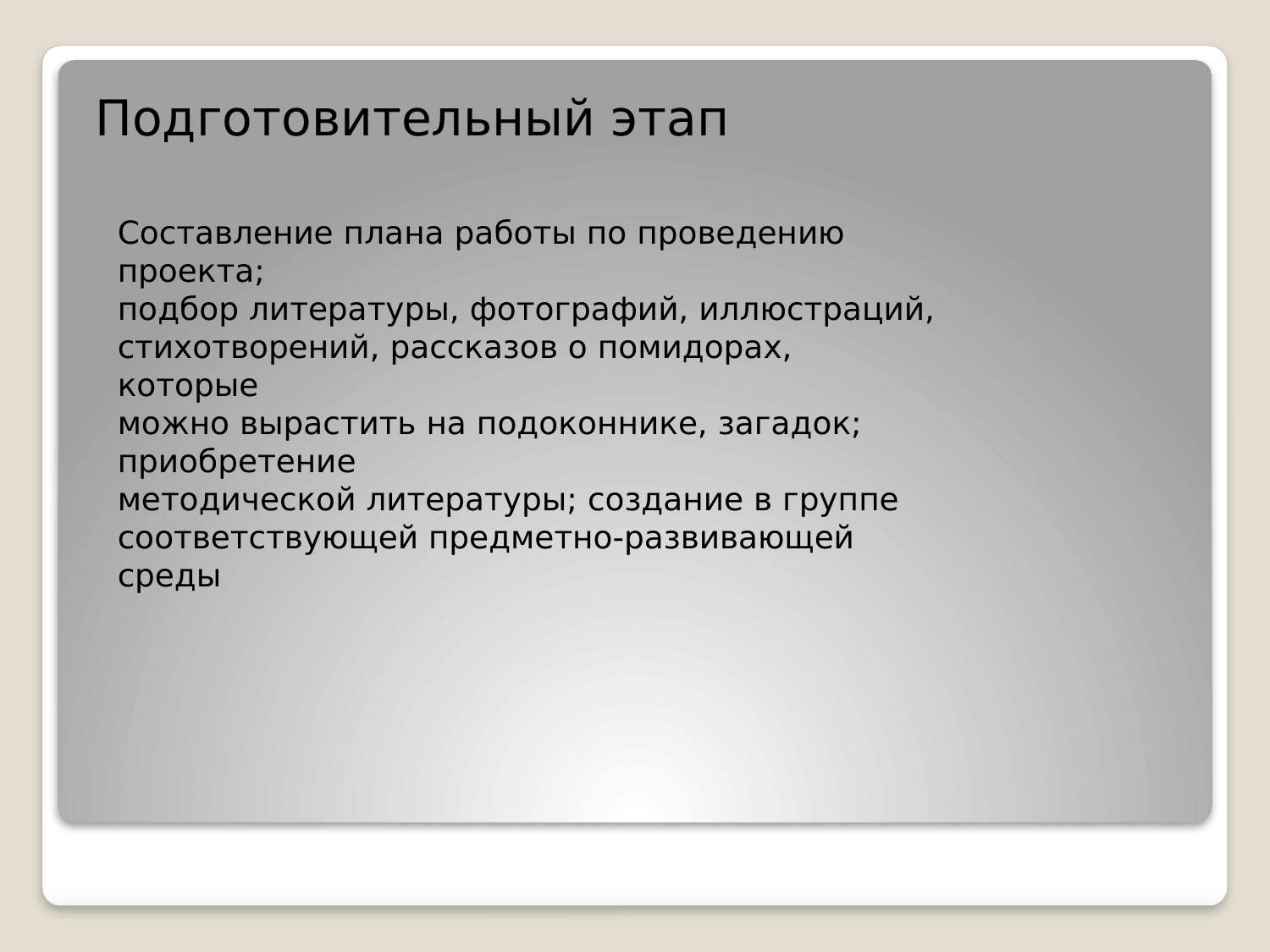

Подготовительный этап
Составление плана работы по проведению проекта;
подбор литературы, фотографий, иллюстраций,
стихотворений, рассказов о помидорах, которые
можно вырастить на подоконнике, загадок; приобретение
методической литературы; создание в группе
соответствующей предметно-развивающей среды
#